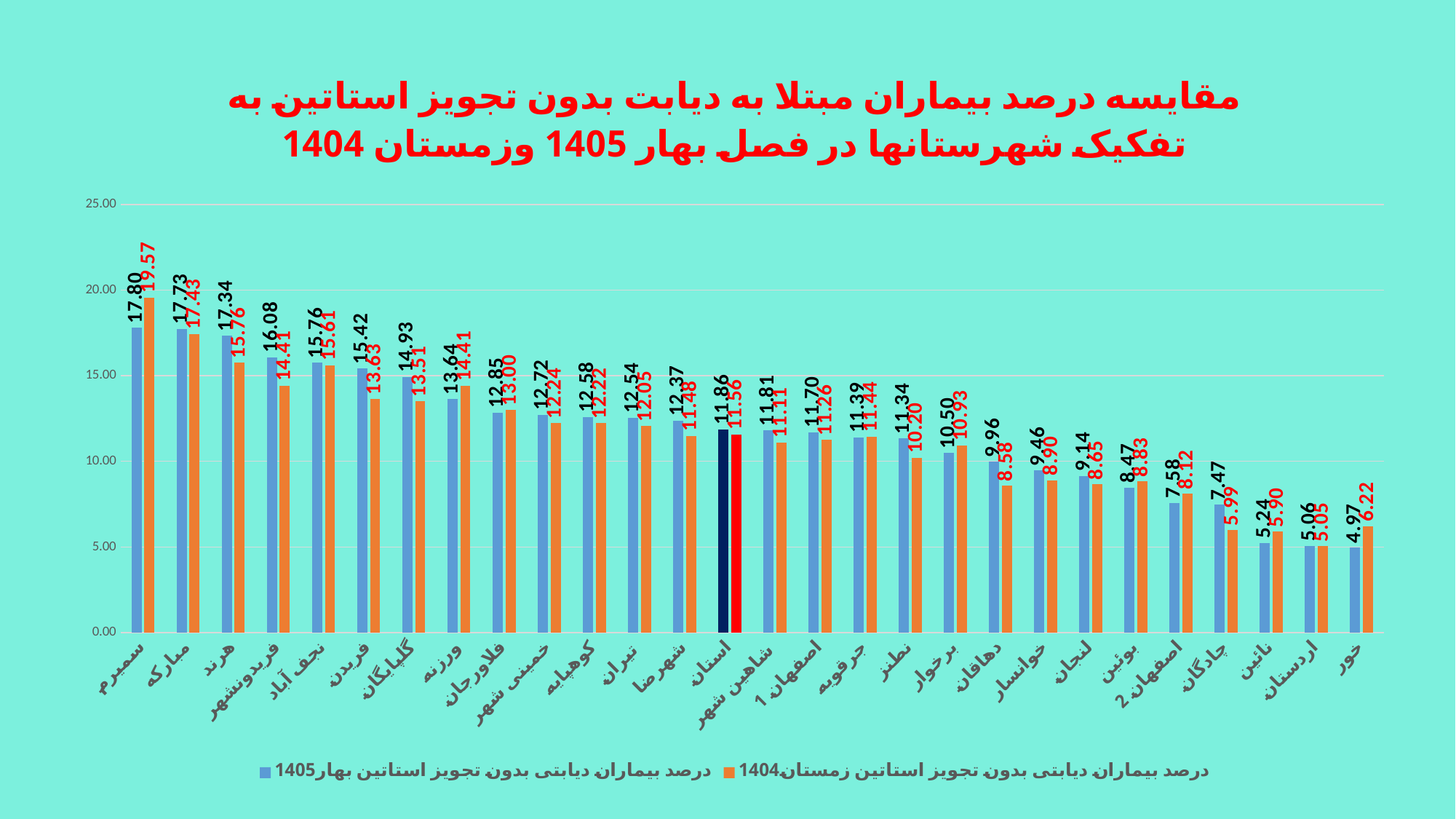

### Chart: مقایسه درصد بیماران مبتلا به دیابت بدون تجویز استاتین به تفکیک شهرستانها در فصل بهار 1405 وزمستان 1404

| Category | درصد بیماران دیابتی بدون تجویز استاتین بهار1405 | درصد بیماران دیابتی بدون تجویز استاتین زمستان1404 |
|---|---|---|
| سمیرم | 17.79953917050691 | 19.56901572510192 |
| مبارکه | 17.73360867320599 | 17.42865059573289 |
| هرند | 17.34234234234234 | 15.756302521008402 |
| فریدونشهر | 16.079494128274614 | 14.410058027079303 |
| نجف آباد | 15.755517826825127 | 15.614675708572424 |
| فریدن | 15.423111919927207 | 13.634181469035045 |
| گلپایگان | 14.933837429111533 | 13.509166934705693 |
| ورزنه | 13.636363636363635 | 14.40501043841336 |
| فلاورجان | 12.853249175154211 | 12.996559274319674 |
| خمینی شهر | 12.721734456190648 | 12.235965746907706 |
| کوهپایه | 12.582056892778992 | 12.22104144527099 |
| تیران  | 12.53943217665615 | 12.05020920502092 |
| شهرضا | 12.370723945902943 | 11.483820047355959 |
| استان | 11.85857819441215 | 11.563936025466589 |
| شاهین شهر  | 11.812921890067503 | 11.1084452975048 |
| اصفهان 1 | 11.704092543987556 | 11.256354393609296 |
| جرقویه | 11.391304347826086 | 11.436950146627565 |
| نطنز | 11.338732729871367 | 10.200471698113207 |
| برخوار | 10.5 | 10.92896174863388 |
| دهاقان | 9.9644128113879 | 8.580343213728549 |
| خوانسار | 9.46441672780631 | 8.901830282861898 |
| لنجان | 9.137455691217014 | 8.65328396024167 |
| بوئین | 8.46774193548387 | 8.832807570977918 |
| اصفهان 2 | 7.58068260970513 | 8.115398147062272 |
| چادگان | 7.471264367816093 | 5.9891107078039925 |
| نائین | 5.240174672489083 | 5.897114178168131 |
| اردستان | 5.060553633217993 | 5.05050505050505 |
| خور | 4.967602591792657 | 6.215316315205328 |